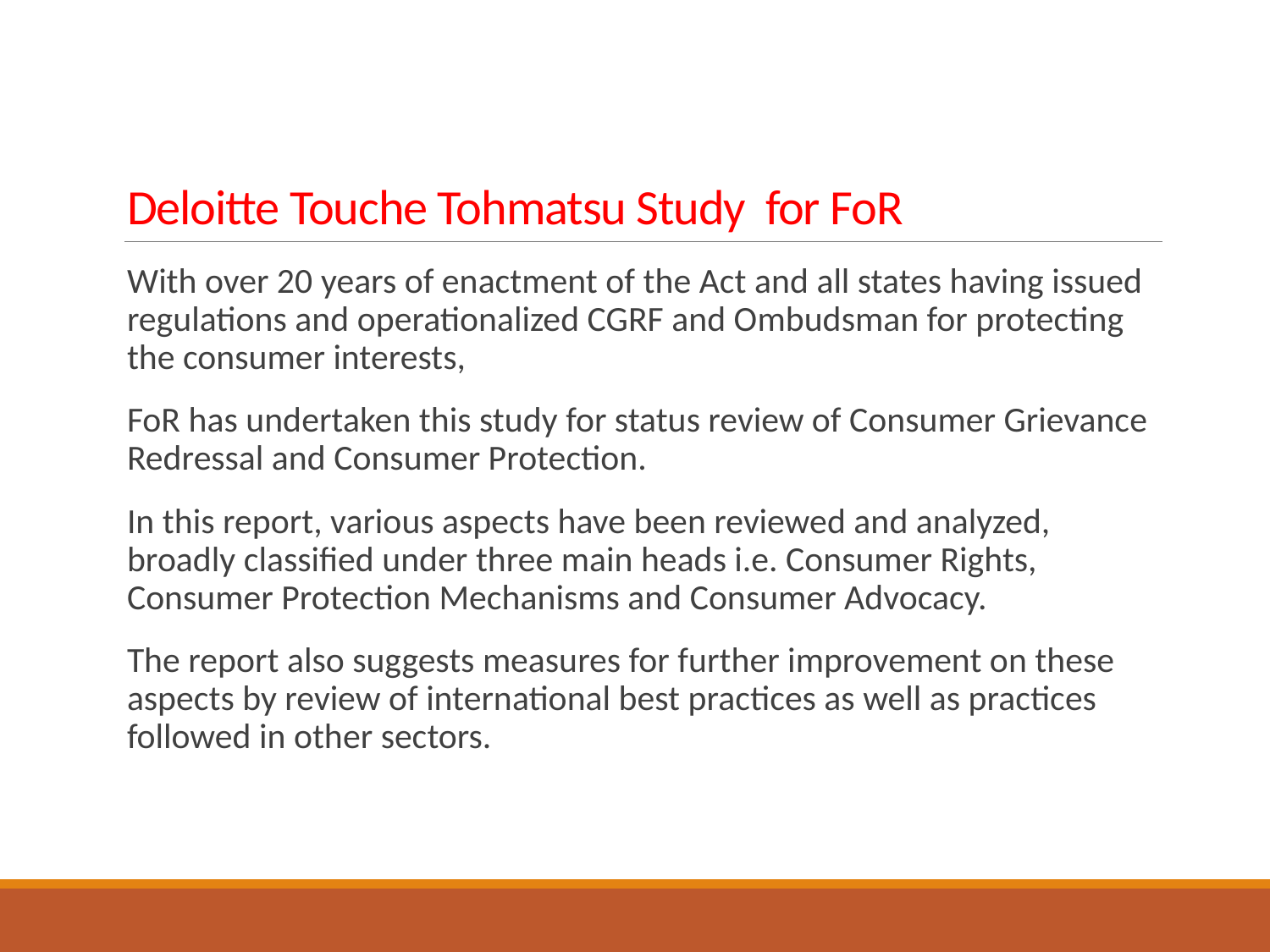

# Deloitte Touche Tohmatsu Study  for FoR
With over 20 years of enactment of the Act and all states having issued regulations and operationalized CGRF and Ombudsman for protecting the consumer interests,
FoR has undertaken this study for status review of Consumer Grievance Redressal and Consumer Protection.
In this report, various aspects have been reviewed and analyzed, broadly classified under three main heads i.e. Consumer Rights, Consumer Protection Mechanisms and Consumer Advocacy.
The report also suggests measures for further improvement on these aspects by review of international best practices as well as practices followed in other sectors.